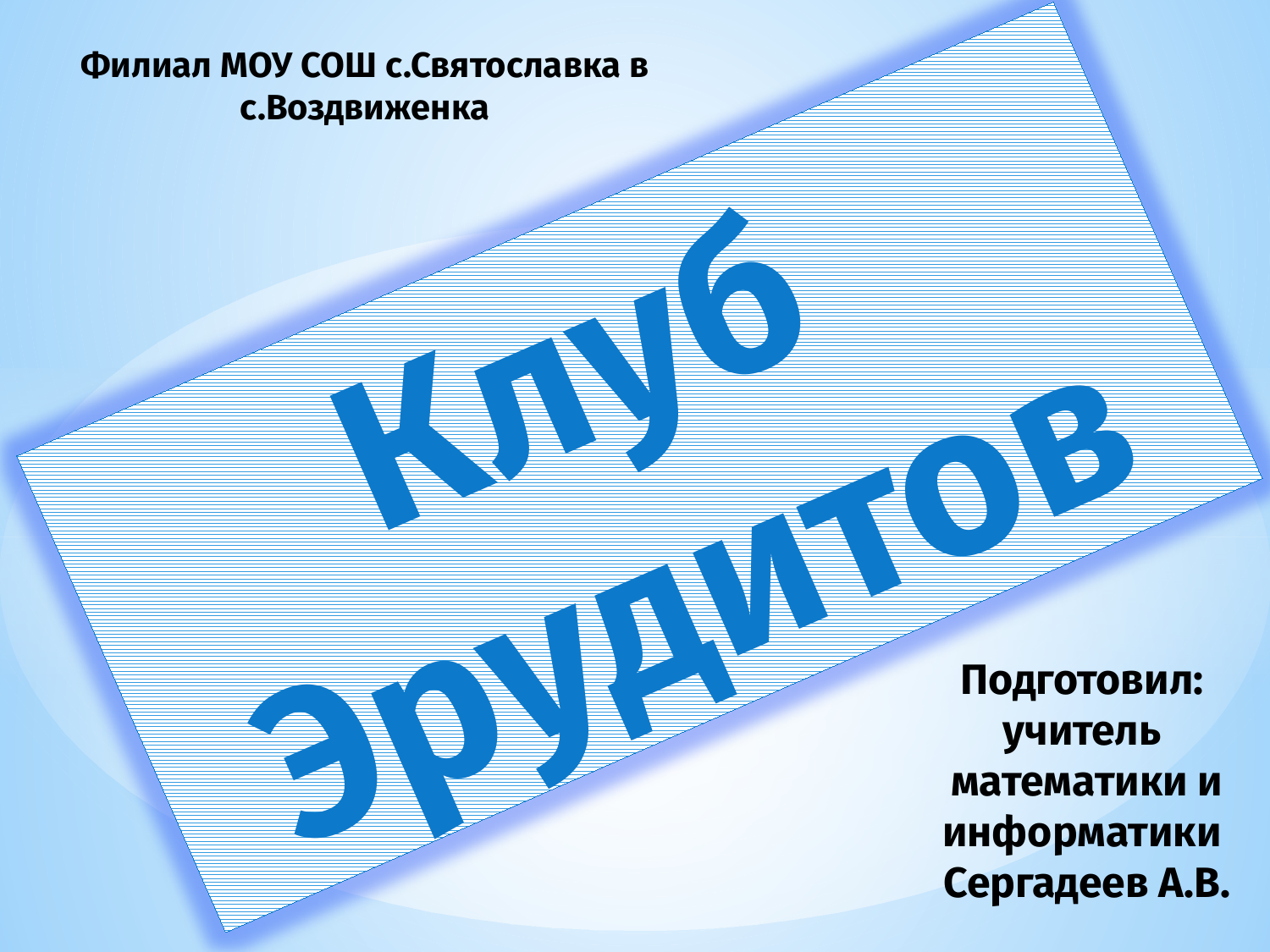

Филиал МОУ СОШ с.Святославка в с.Воздвиженка
Клуб
Эрудитов
Подготовил:
учитель
математики и информатики
Сергадеев А.В.